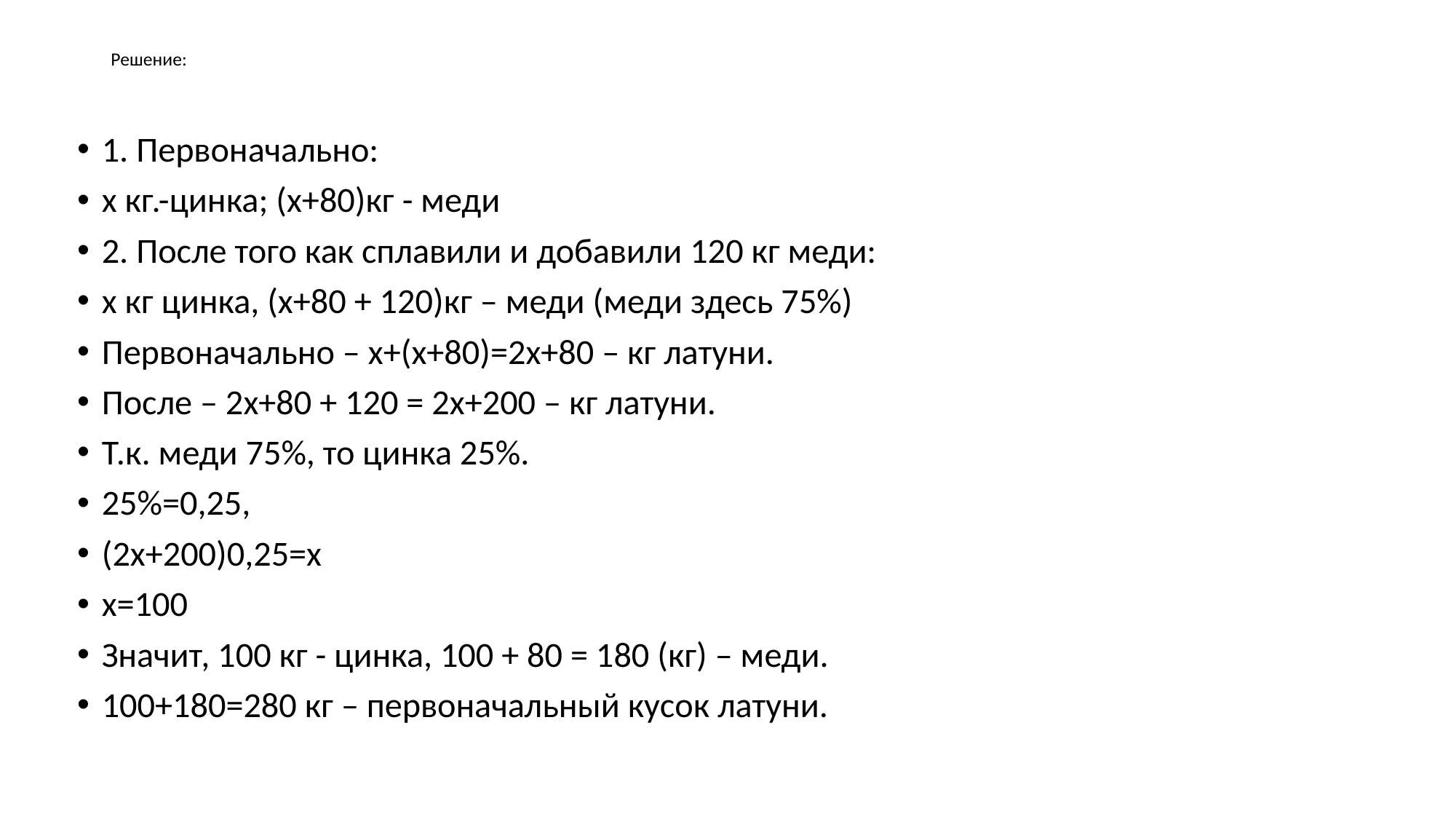

# Решение:
1. Первоначально:
х кг.-цинка; (х+80)кг - меди
2. После того как сплавили и добавили 120 кг меди:
х кг цинка, (х+80 + 120)кг – меди (меди здесь 75%)
Первоначально – х+(х+80)=2х+80 – кг латуни.
После – 2х+80 + 120 = 2х+200 – кг латуни.
Т.к. меди 75%, то цинка 25%.
25%=0,25,
(2х+200)0,25=х
х=100
Значит, 100 кг - цинка, 100 + 80 = 180 (кг) – меди.
100+180=280 кг – первоначальный кусок латуни.